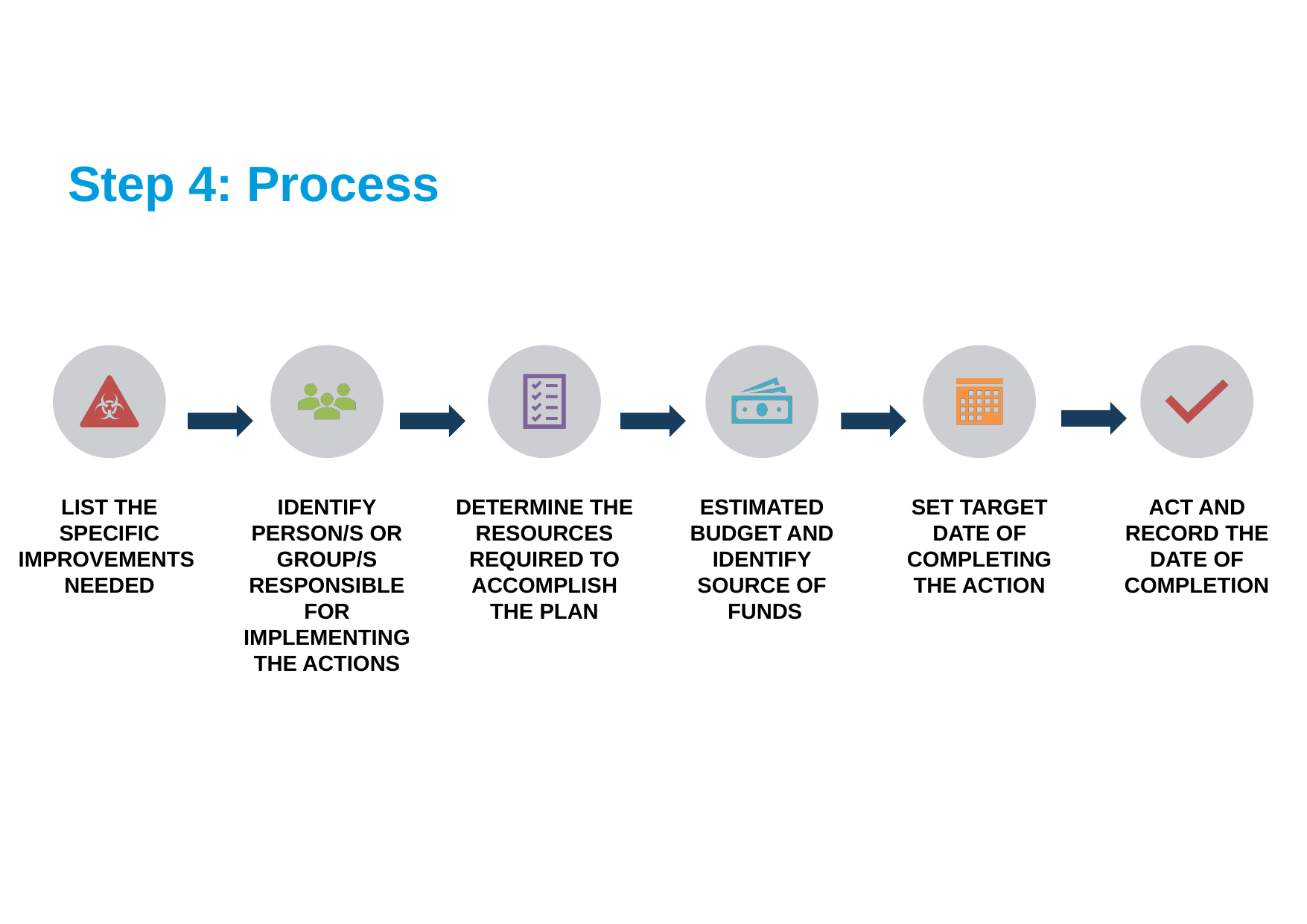

# Step 4: Process
List the specific improvements  NEEDED
Identify person/s or group/s responsible for implementing the actions
Determine the resources required to accomplish the plan
Estimated budget and identify source of funds
Set target date of completing the action
ACT and record the date of completion